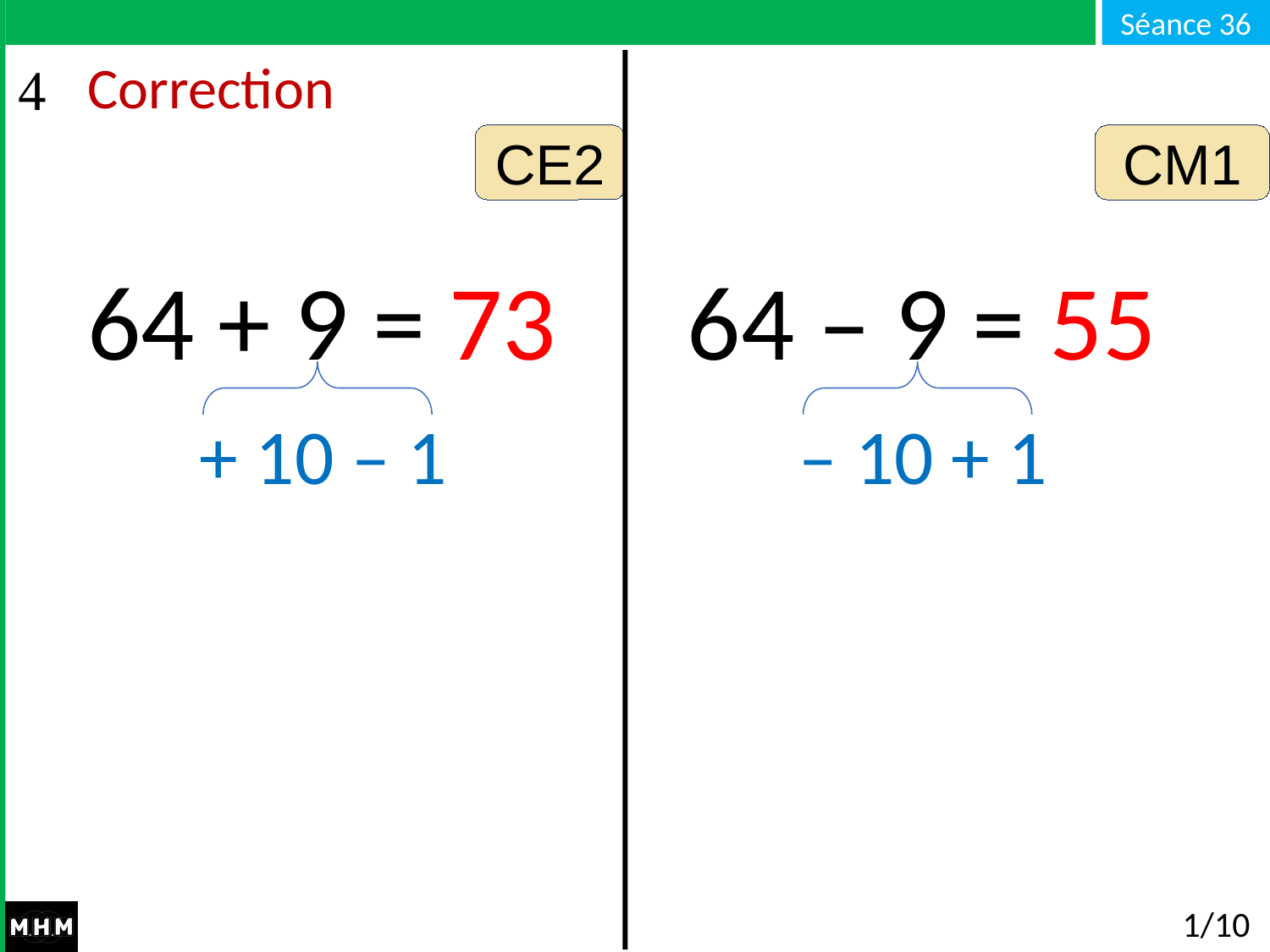

Correction
CE2
CM1
64 + 9 = 73
64 – 9 = 55

+ 10 – 1
– 10 + 1
# 1/10